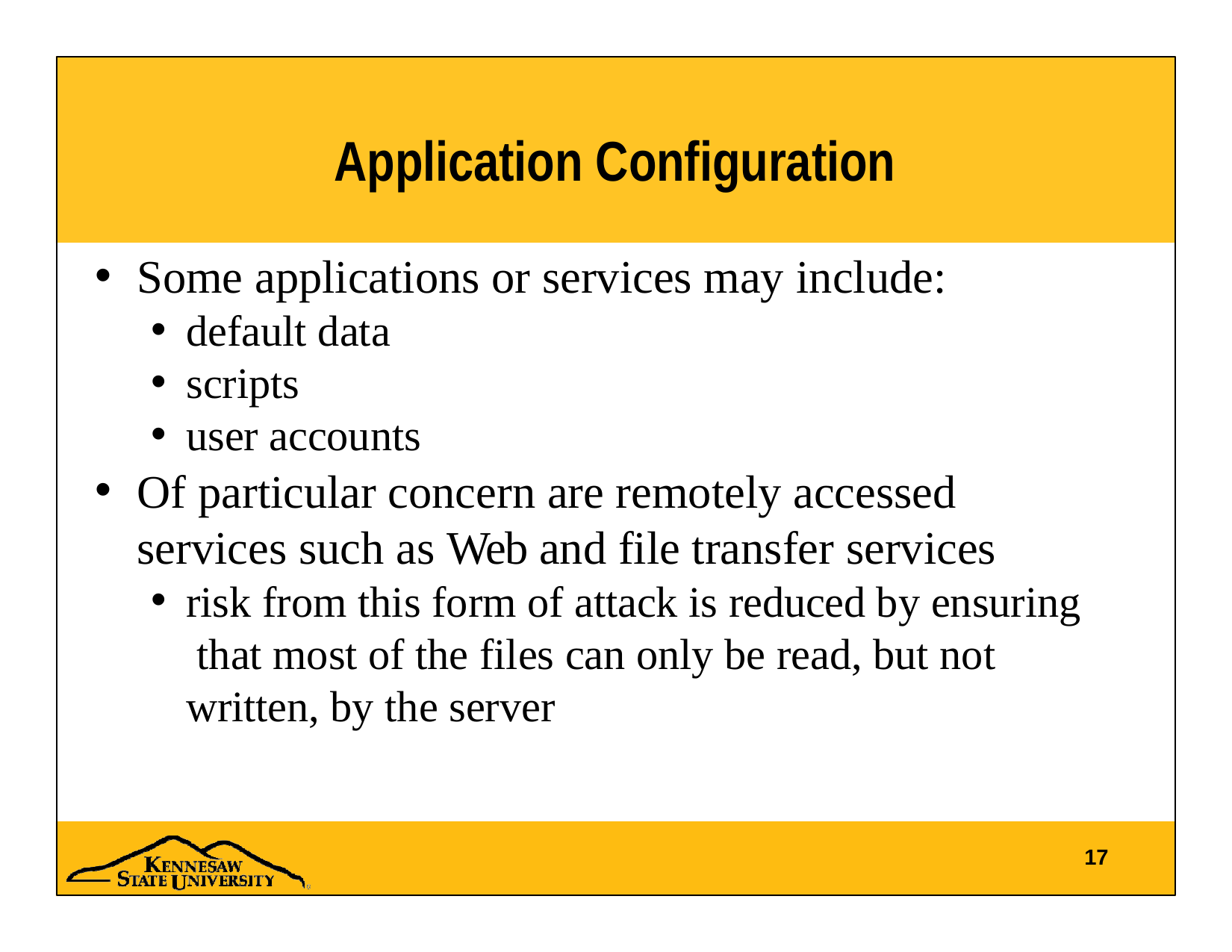

# Application Configuration
Some applications or services may include:
default data
scripts
user accounts
Of particular concern are remotely accessed  services such as Web and file transfer services
risk from this form of attack is reduced by ensuring  that most of the files can only be read, but not  written, by the server

17